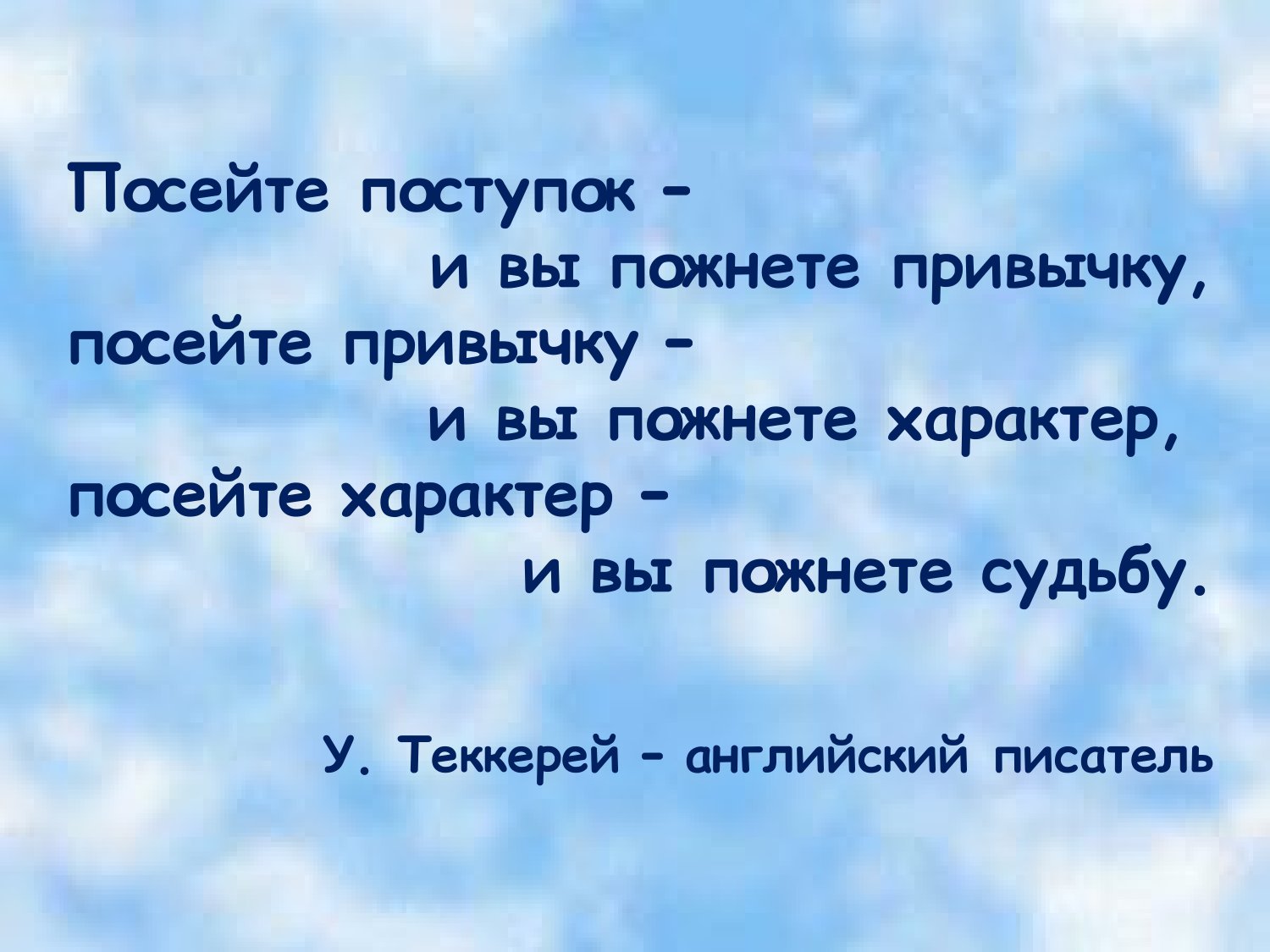

Посейте поступок –
    и вы пожнете привычку,
посейте привычку –
и вы пожнете характер,
посейте характер –
и вы пожнете судьбу.

У. Теккерей – английский писатель